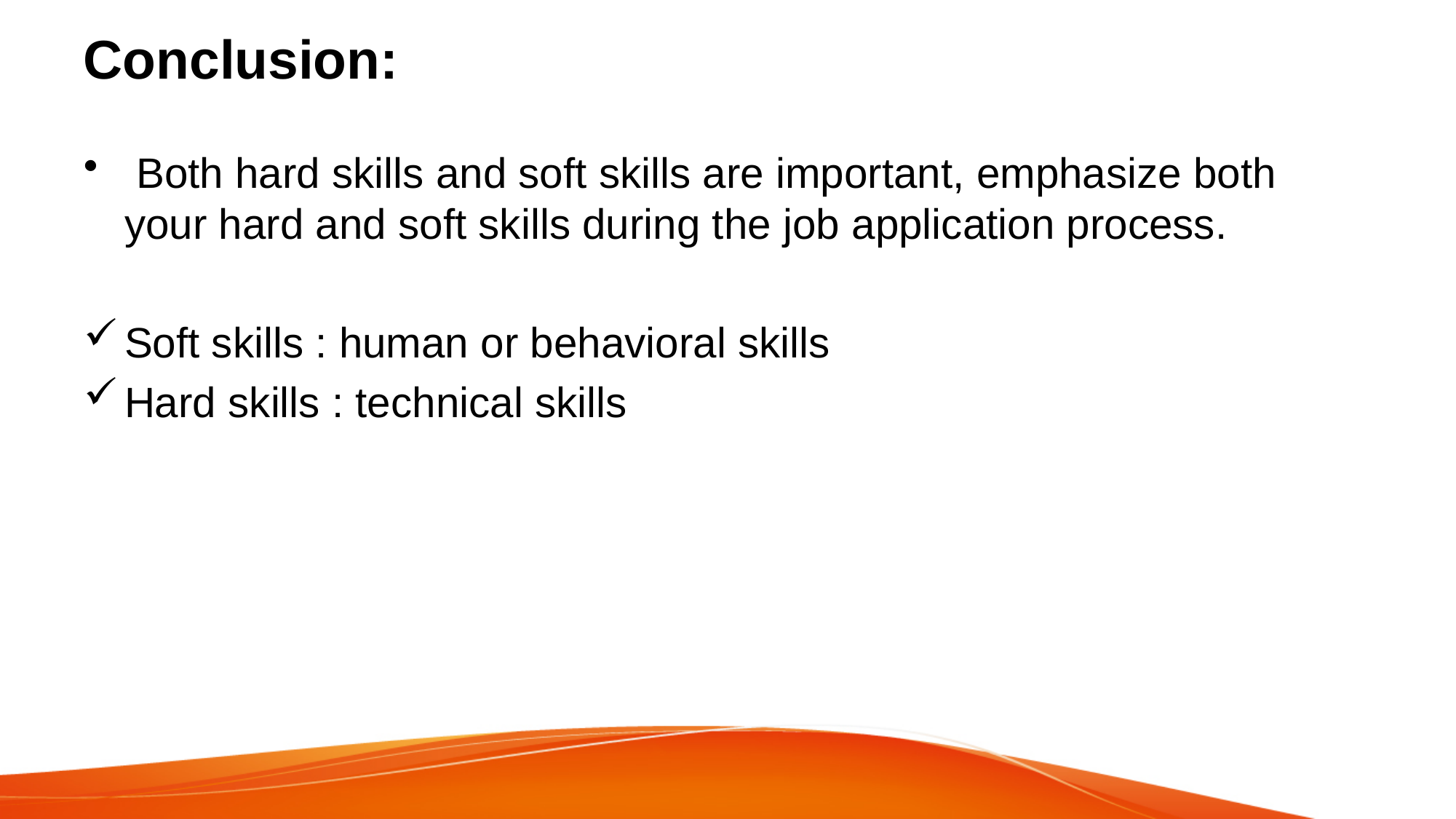

# Conclusion:
 Both hard skills and soft skills are important, emphasize both your hard and soft skills during the job application process.

Soft skills : human or behavioral skills
Hard skills : technical skills